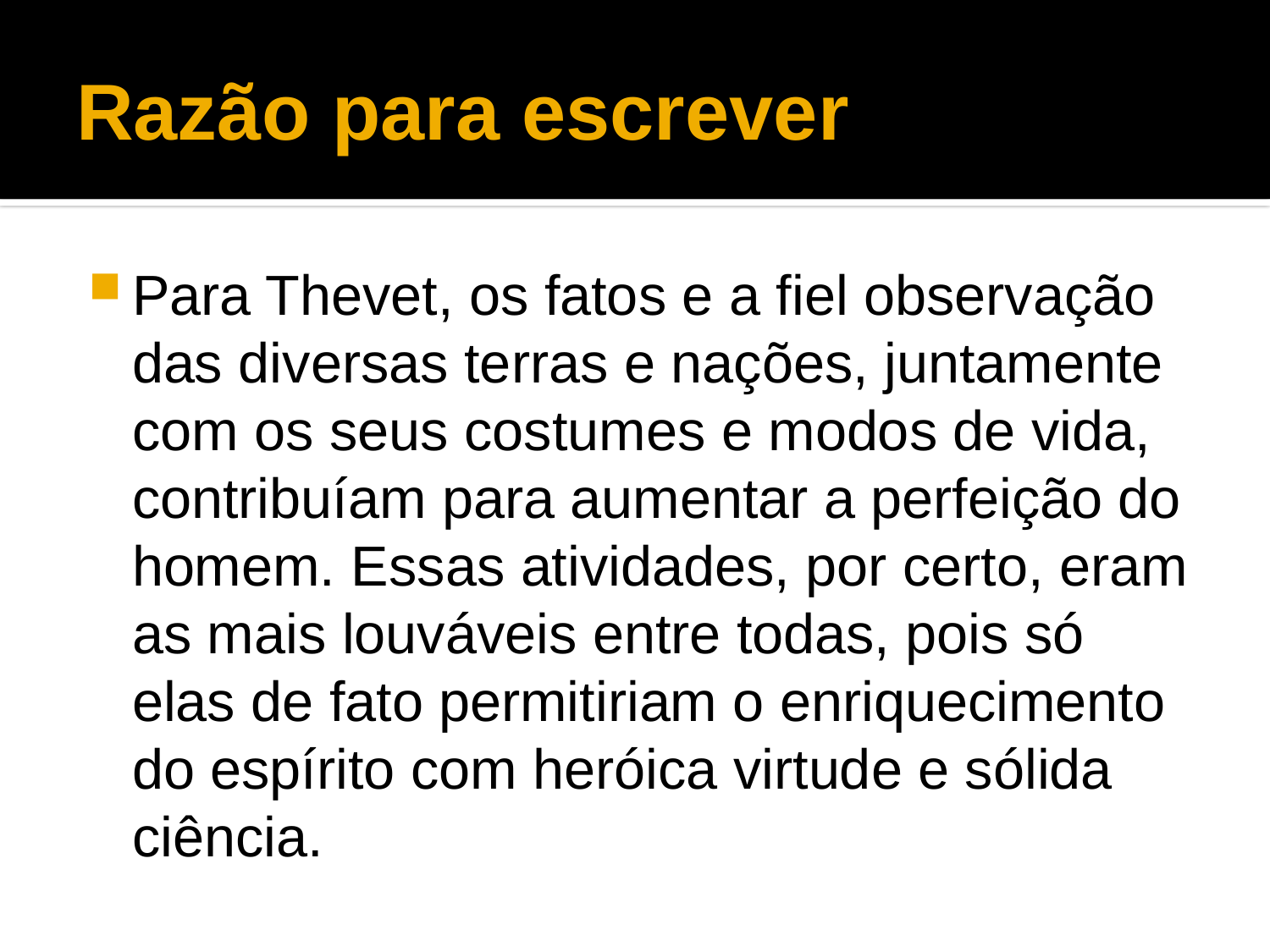

# Razão para escrever
Para Thevet, os fatos e a fiel observação das diversas terras e nações, juntamente com os seus costumes e modos de vida, contribuíam para aumentar a perfeição do homem. Essas atividades, por certo, eram as mais louváveis entre todas, pois só elas de fato permitiriam o enriquecimento do espírito com heróica virtude e sólida ciência.